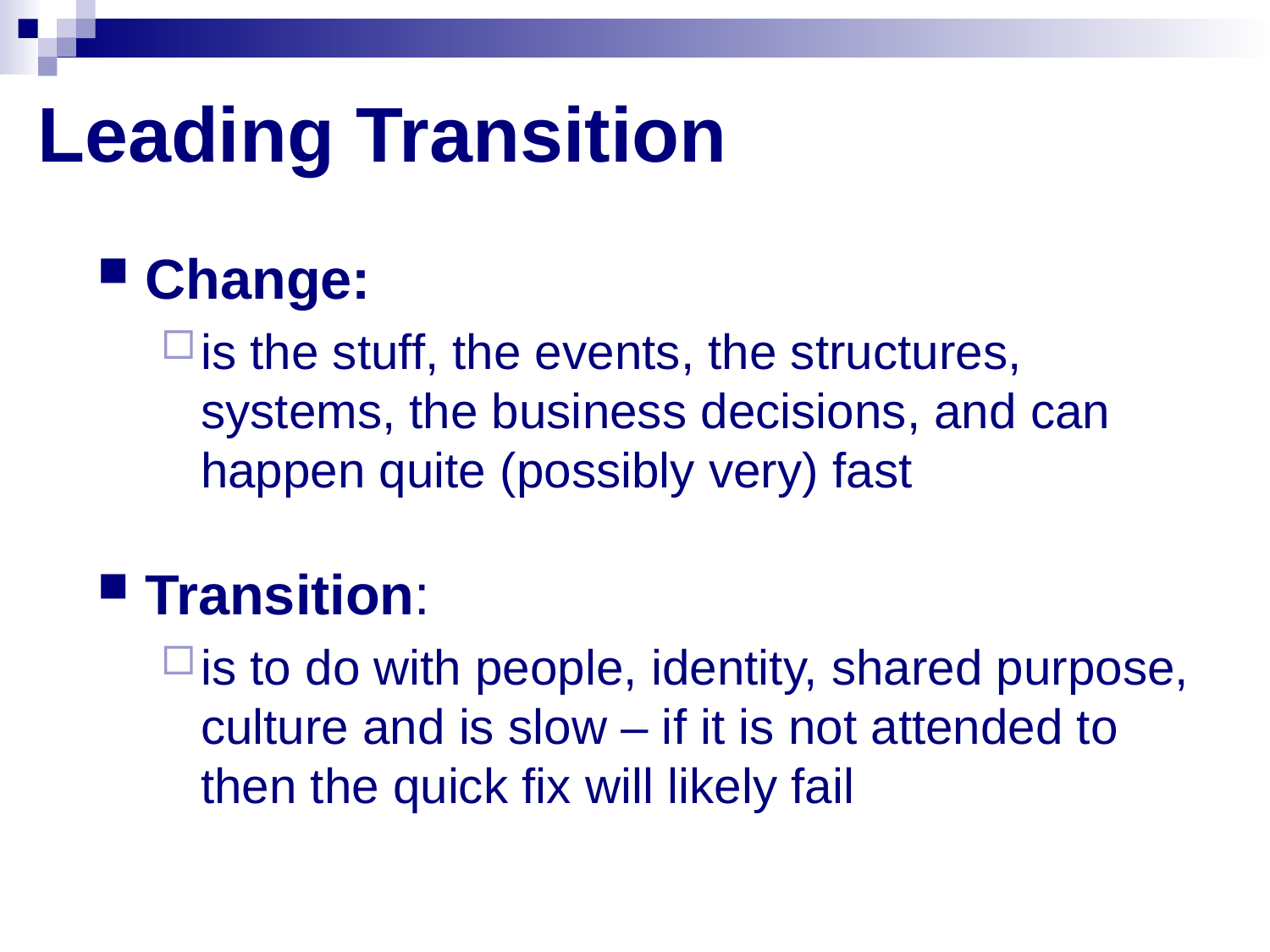

# Leading Transition
Change:
is the stuff, the events, the structures, systems, the business decisions, and can happen quite (possibly very) fast

Transition:
is to do with people, identity, shared purpose, culture and is slow – if it is not attended to then the quick fix will likely fail